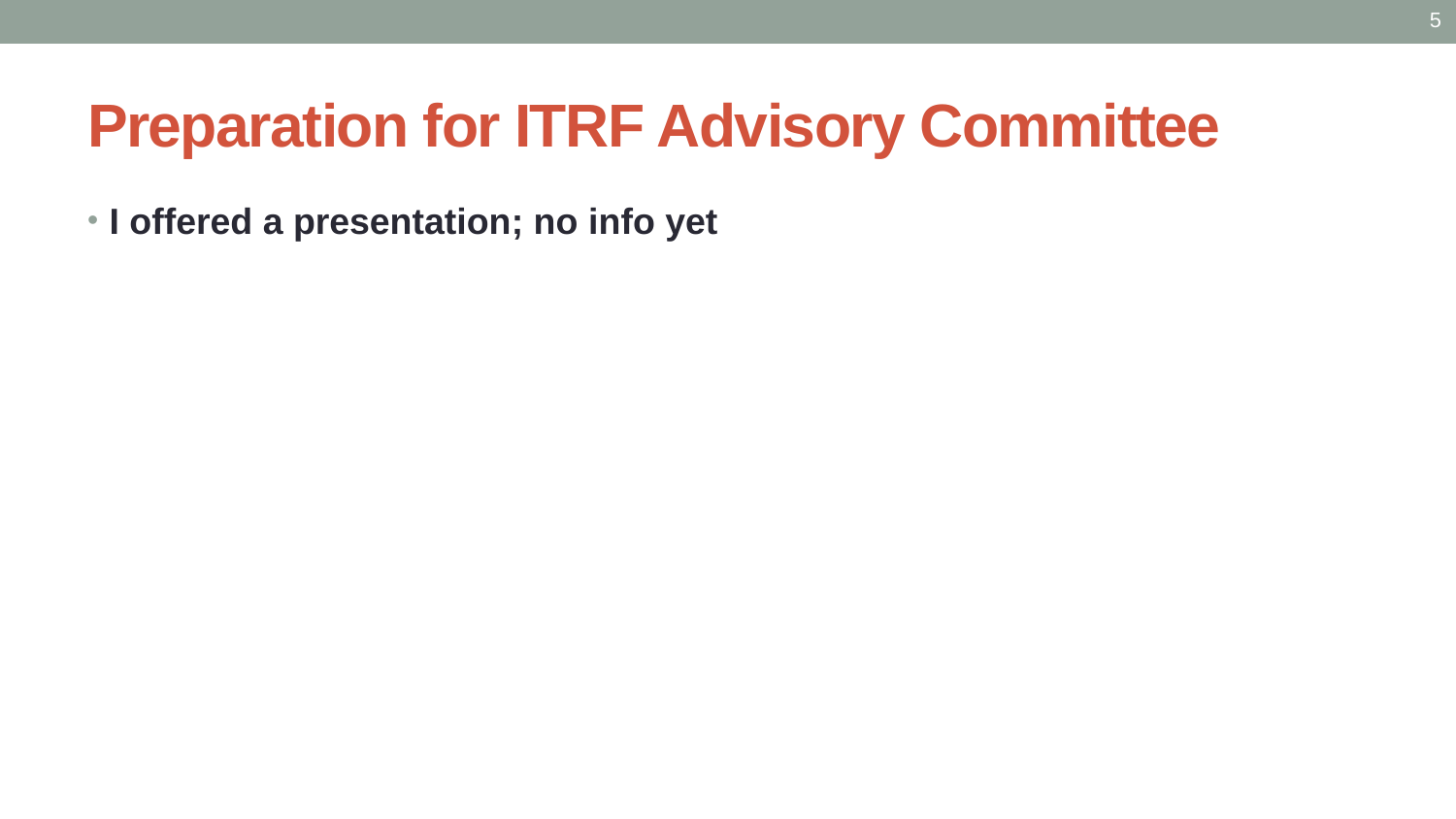

5
# Preparation for ITRF Advisory Committee
I offered a presentation; no info yet